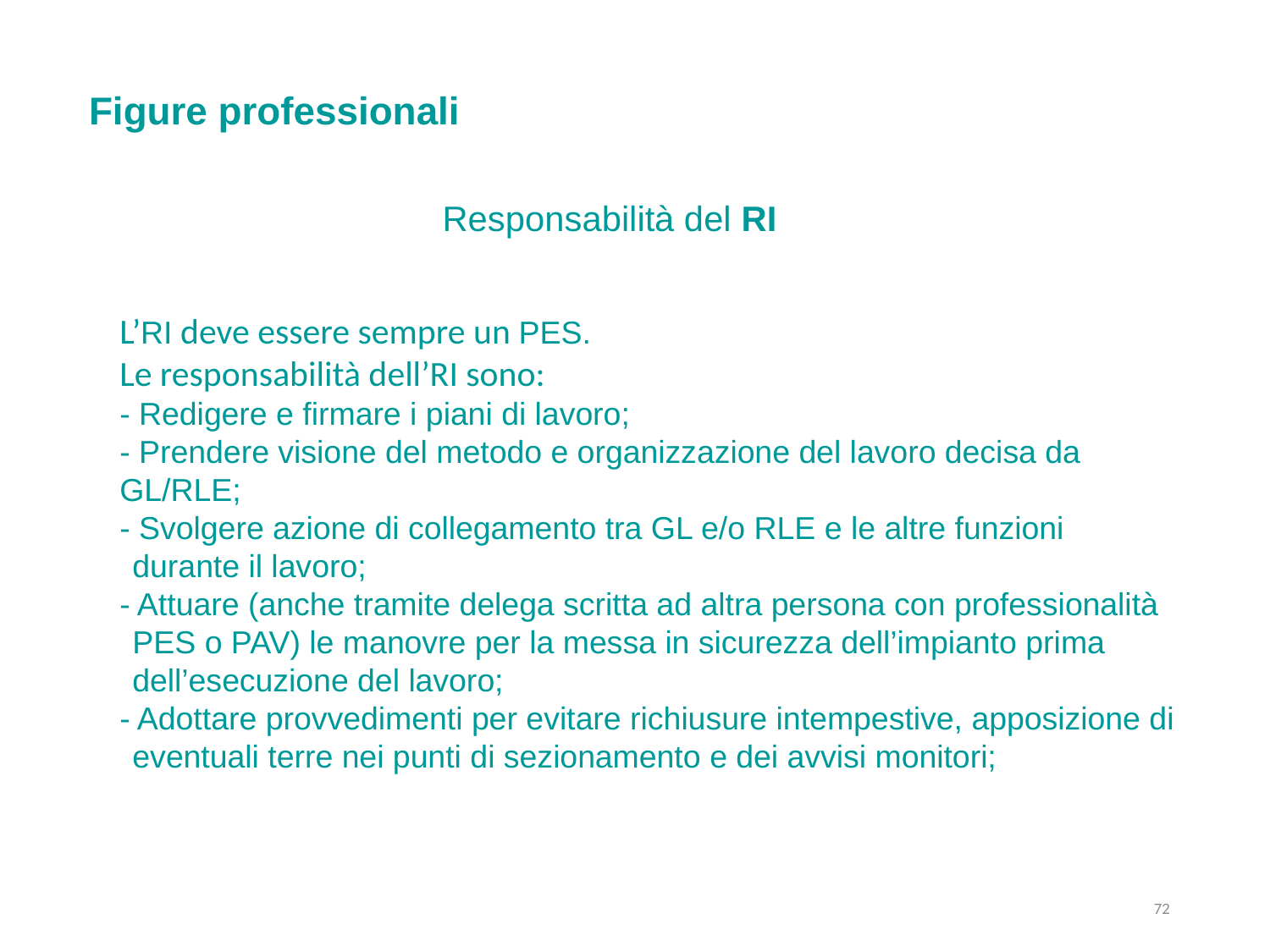

Figure professionali
Responsabilità del RI
L’RI deve essere sempre un PES.
Le responsabilità dell’RI sono:
- Redigere e firmare i piani di lavoro;
- Prendere visione del metodo e organizzazione del lavoro decisa da GL/RLE;
- Svolgere azione di collegamento tra GL e/o RLE e le altre funzioni durante il lavoro;
- Attuare (anche tramite delega scritta ad altra persona con professionalità PES o PAV) le manovre per la messa in sicurezza dell’impianto prima dell’esecuzione del lavoro;
- Adottare provvedimenti per evitare richiusure intempestive, apposizione di eventuali terre nei punti di sezionamento e dei avvisi monitori;
72